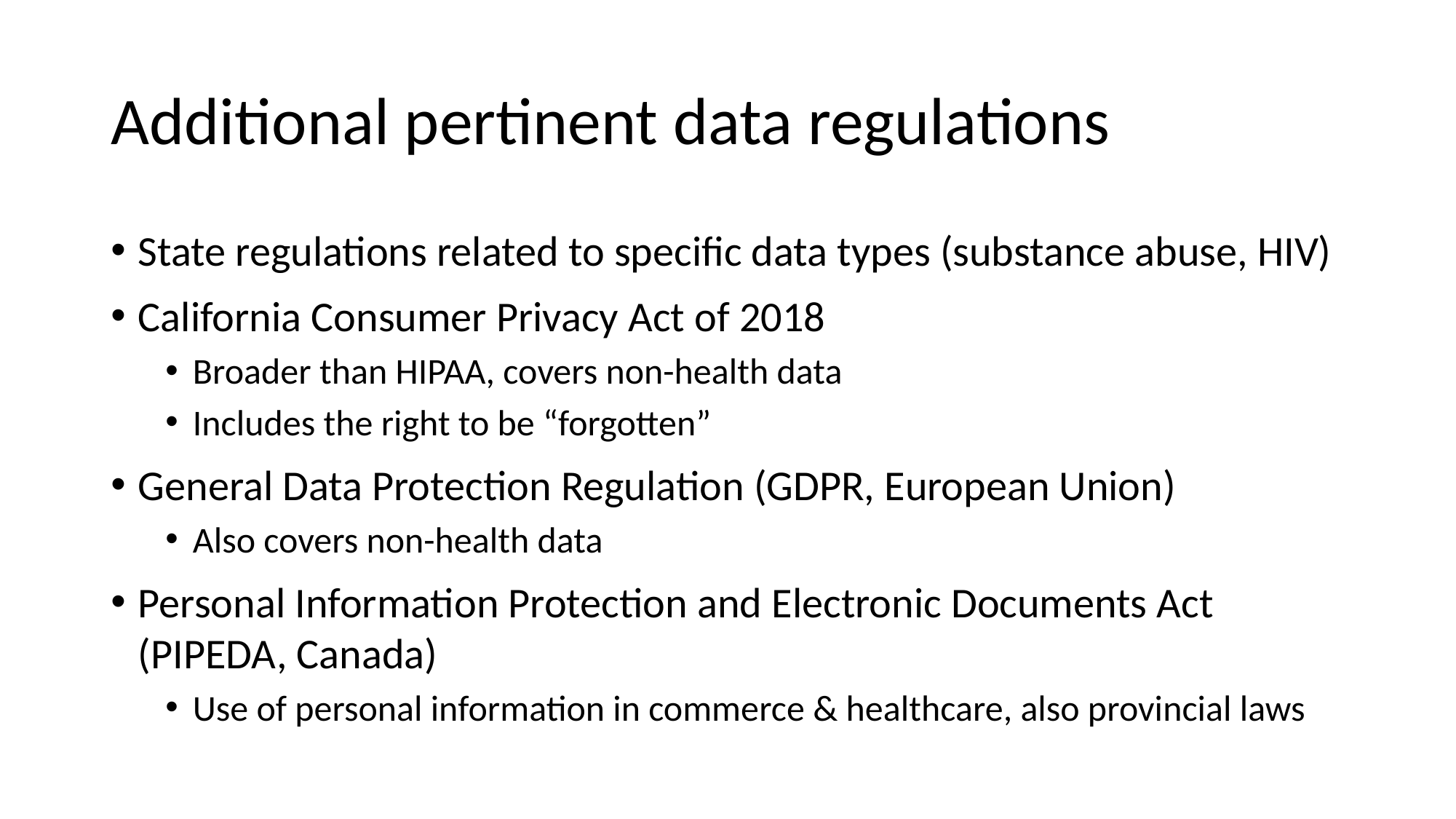

# Additional pertinent data regulations
State regulations related to specific data types (substance abuse, HIV)
California Consumer Privacy Act of 2018
Broader than HIPAA, covers non-health data
Includes the right to be “forgotten”
General Data Protection Regulation (GDPR, European Union)
Also covers non-health data
Personal Information Protection and Electronic Documents Act (PIPEDA, Canada)
Use of personal information in commerce & healthcare, also provincial laws